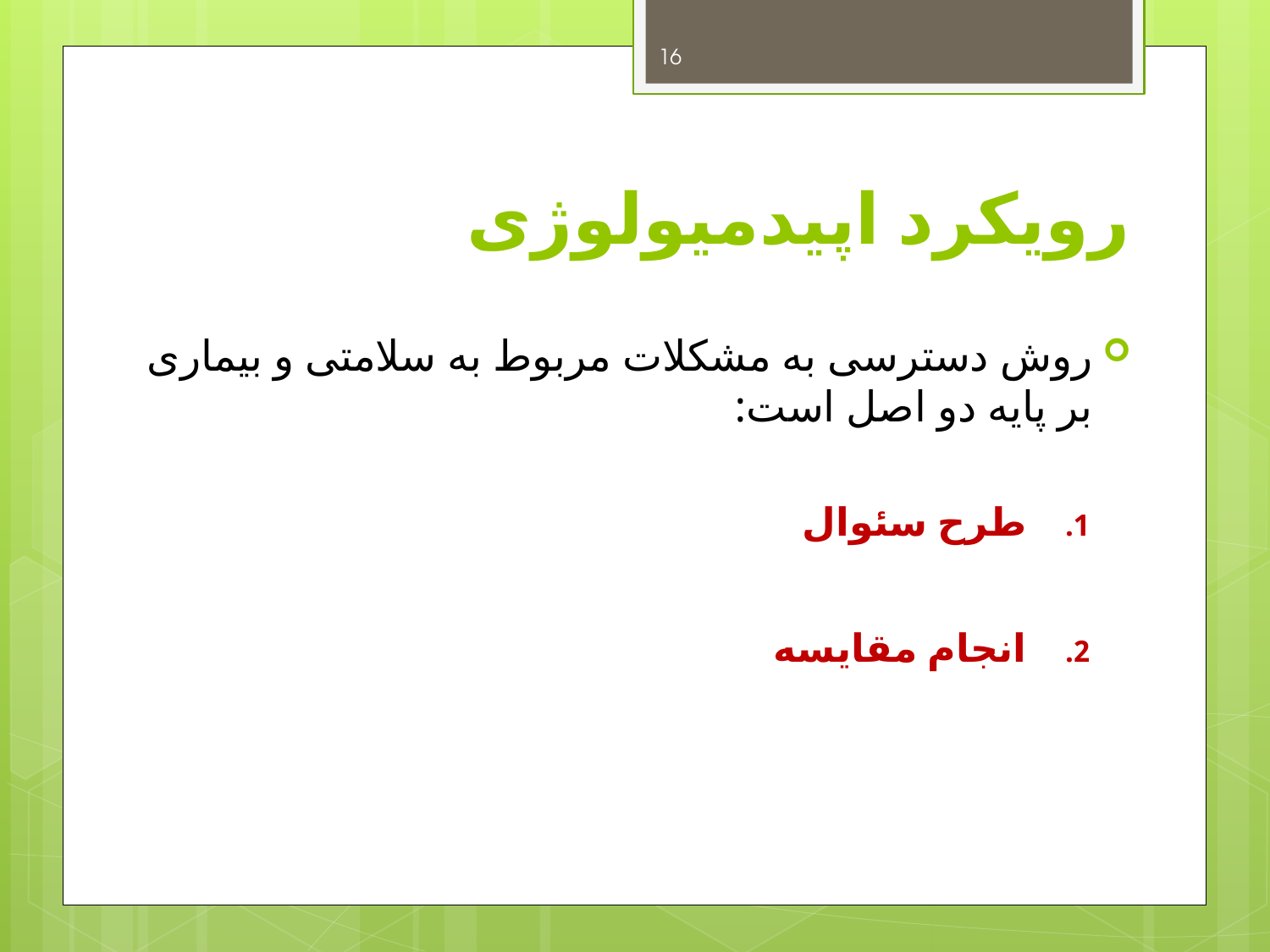

16
# رویکرد اپیدمیولوژی
روش دسترسی به مشکلات مربوط به سلامتی و بیماری بر پایه دو اصل است:

طرح سئوال

انجام مقایسه